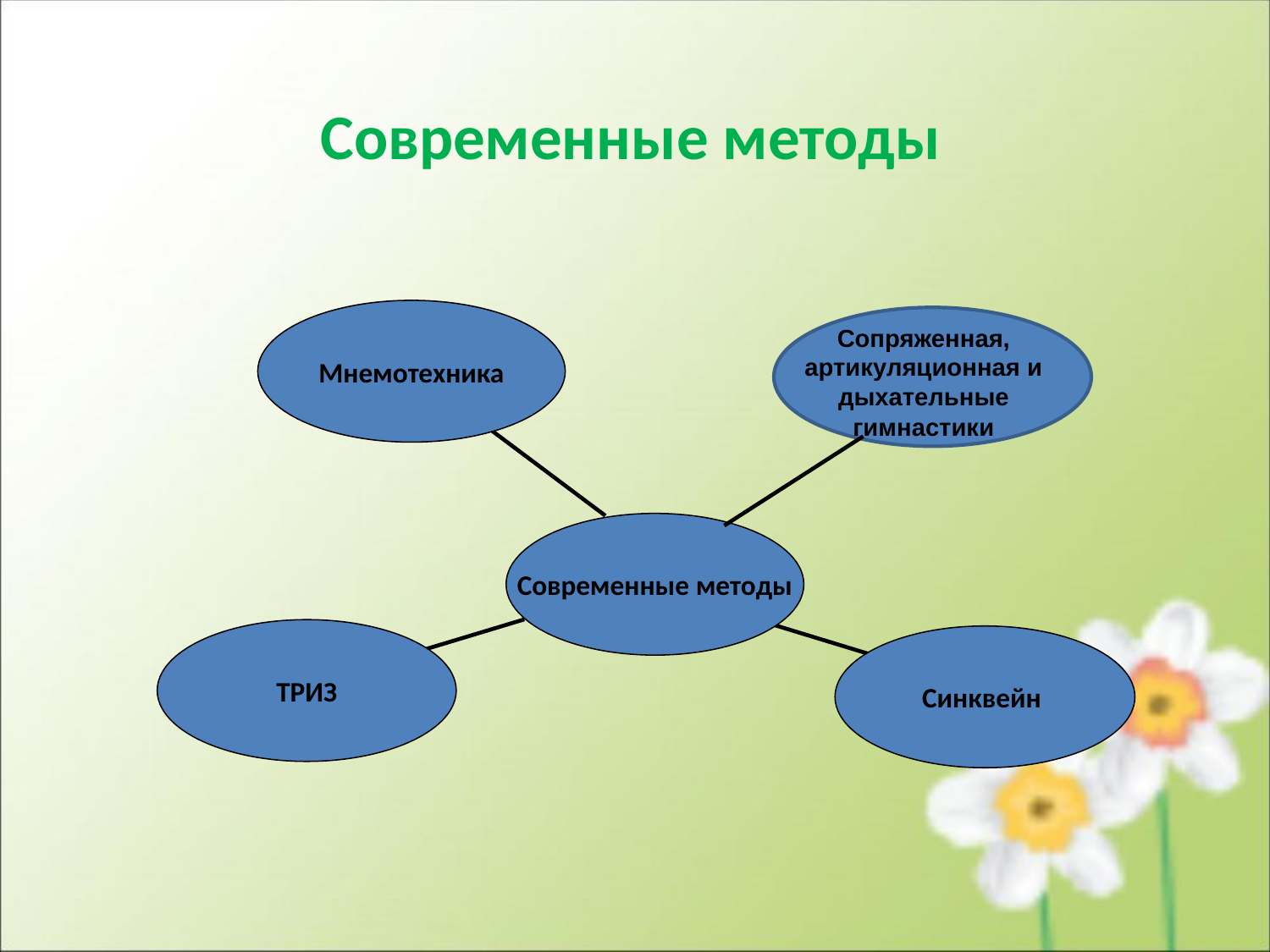

# Современные методы
Мнемотехника

Современные методы

ТРИЗ
Синквейн

Сопряженная, артикуляционная и дыхательные гимнастики